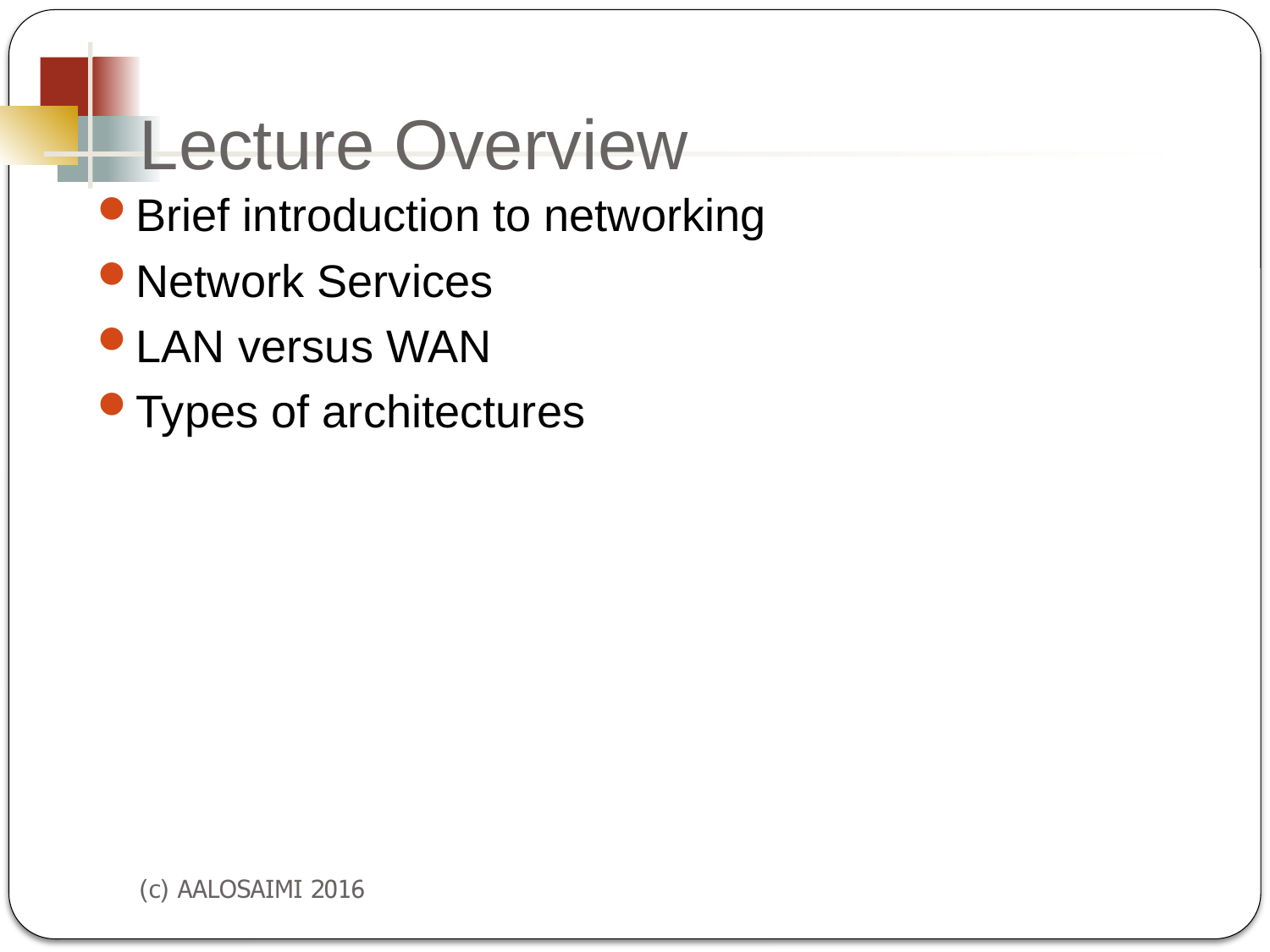

# Lecture Overview
Brief introduction to networking
Network Services
LAN versus WAN
Types of architectures

(c) AALOSAIMI 2016